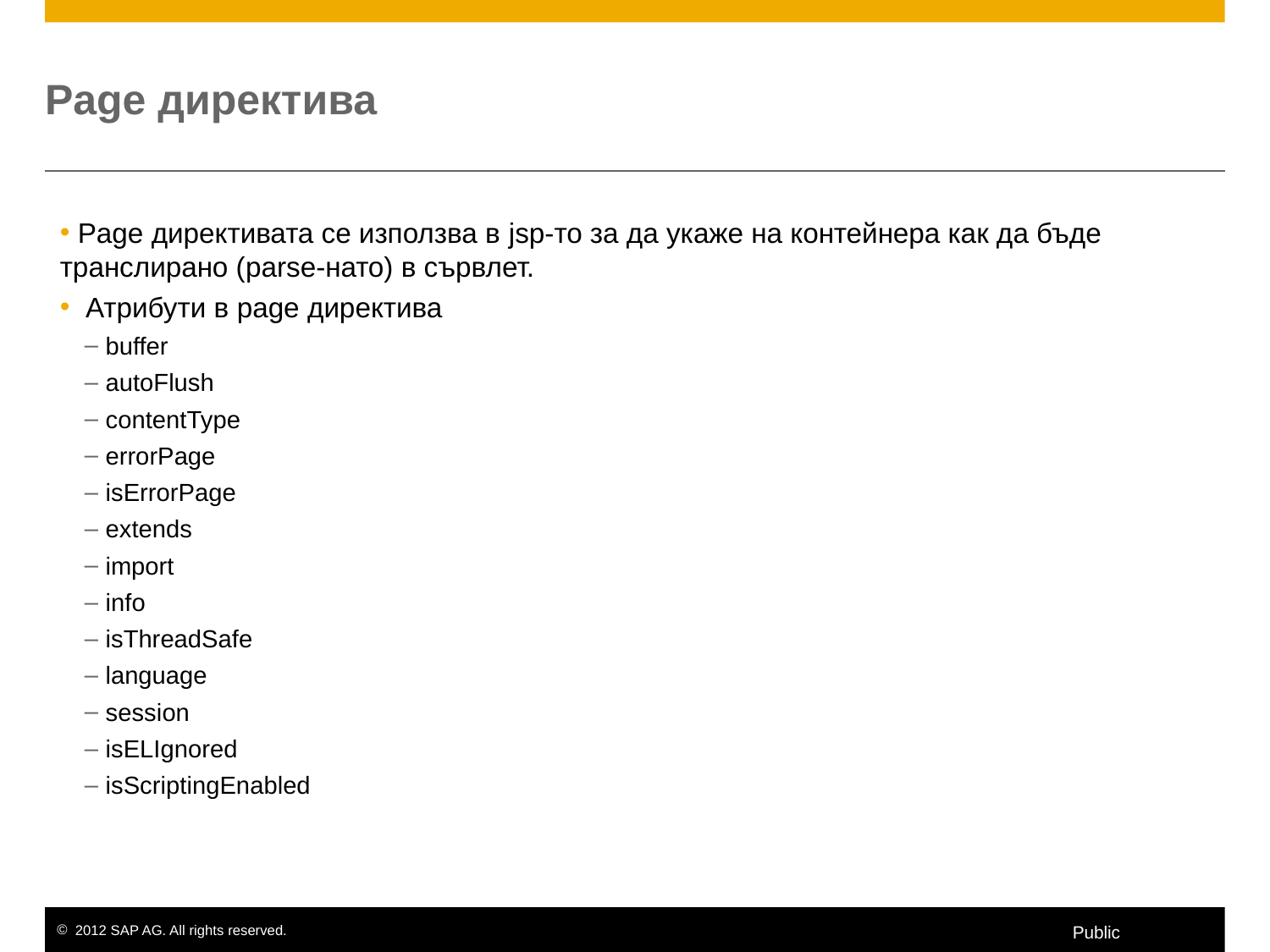

# Page директива
 Page директивата се използва в jsp-то за да укаже на контейнера как да бъде транслирано (parse-нато) в сървлет.
  Атрибути в page директива
 buffer
 autoFlush
 contentType
 errorPage
 isErrorPage
 extends
 import
 info
 isThreadSafe
 language
 session
 isELIgnored
 isScriptingEnabled